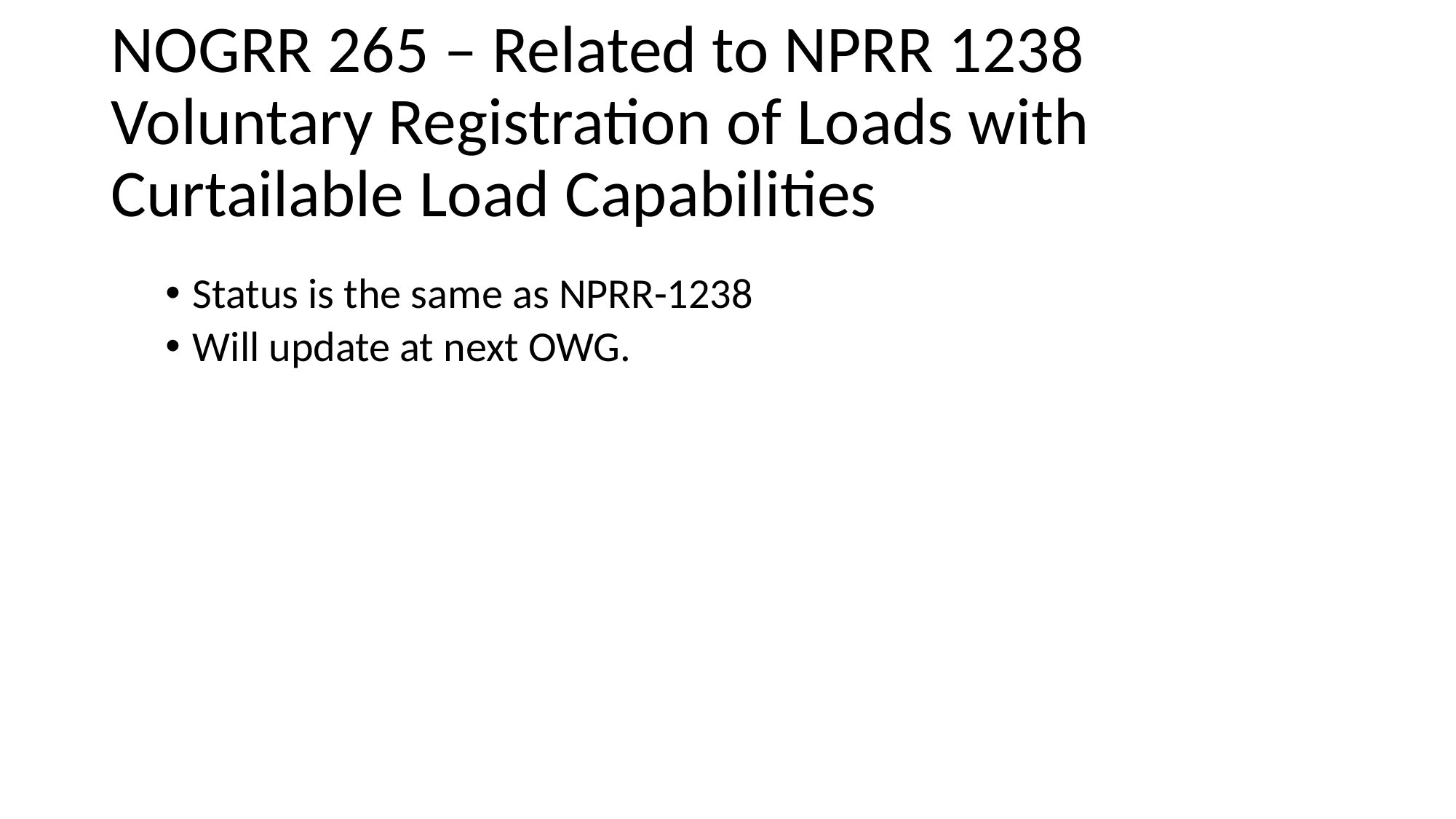

# NOGRR 265 – Related to NPRR 1238 Voluntary Registration of Loads with Curtailable Load Capabilities
Status is the same as NPRR-1238
Will update at next OWG.